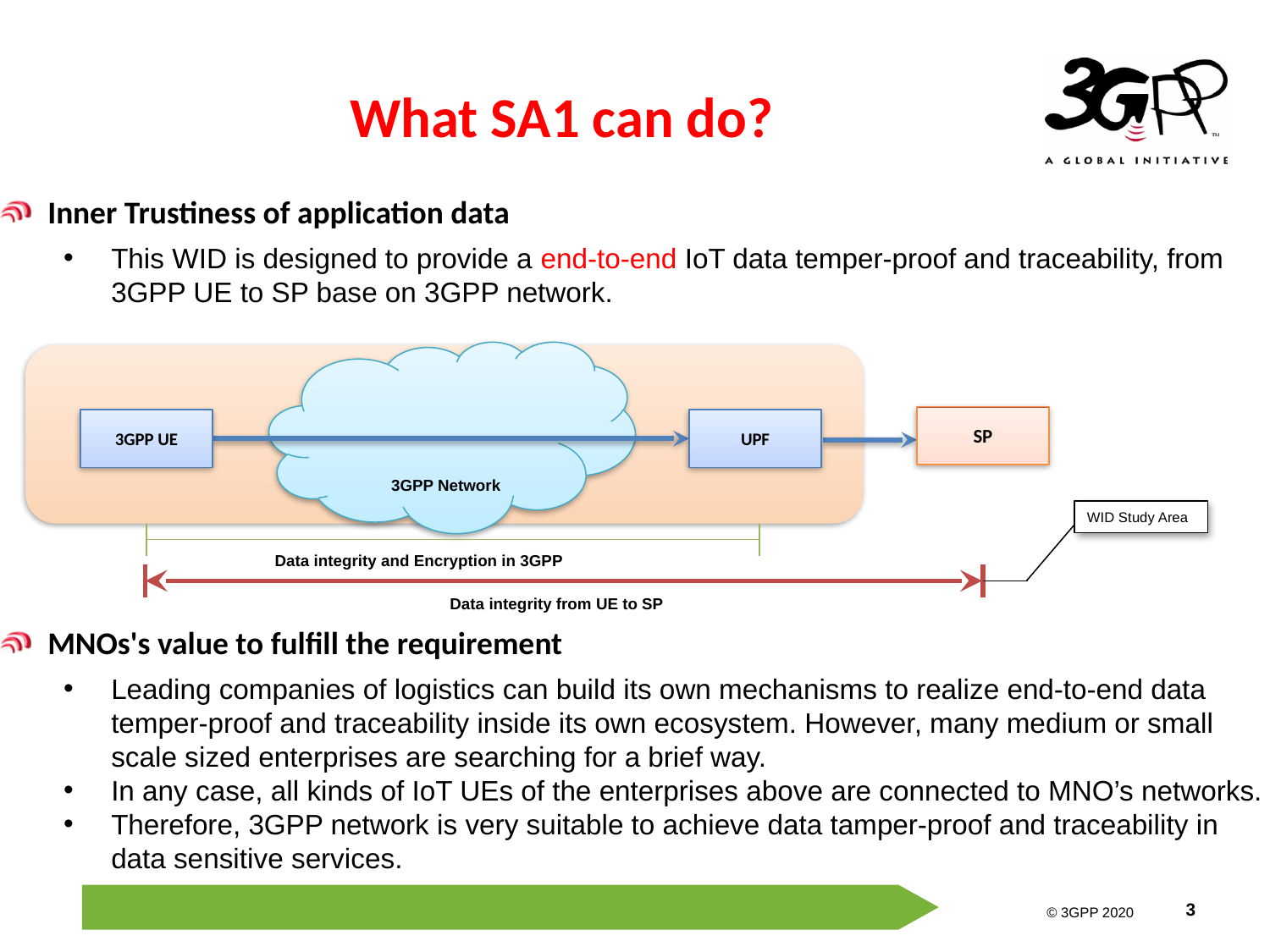

# What SA1 can do?
Inner Trustiness of application data
This WID is designed to provide a end-to-end IoT data temper-proof and traceability, from 3GPP UE to SP base on 3GPP network.

MNOs's value to fulfill the requirement
Leading companies of logistics can build its own mechanisms to realize end-to-end data temper-proof and traceability inside its own ecosystem. However, many medium or small scale sized enterprises are searching for a brief way.
In any case, all kinds of IoT UEs of the enterprises above are connected to MNO’s networks.
Therefore, 3GPP network is very suitable to achieve data tamper-proof and traceability in data sensitive services.

SP
3GPP UE
UPF
3GPP Network
WID Study Area
Data integrity and Encryption in 3GPP
Data integrity from UE to SP